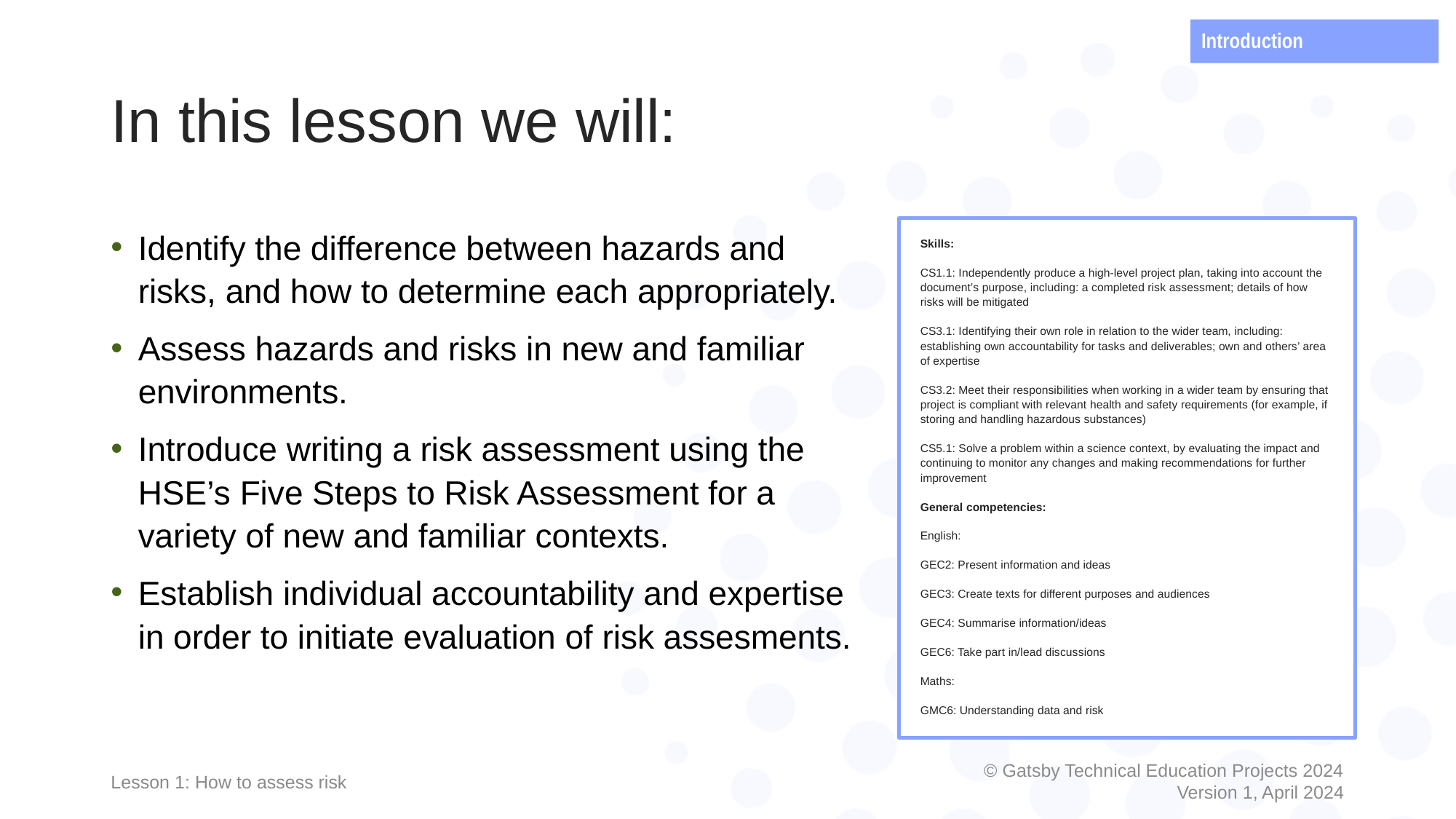

Introduction
# In this lesson we will:
Identify the difference between hazards and risks, and how to determine each appropriately.
Assess hazards and risks in new and familiar environments.
Introduce writing a risk assessment using the HSE’s Five Steps to Risk Assessment for a variety of new and familiar contexts.
Establish individual accountability and expertise in order to initiate evaluation of risk assesments.

Skills:
CS1.1: Independently produce a high-level project plan, taking into account the document’s purpose, including: a completed risk assessment; details of how risks will be mitigated
CS3.1: Identifying their own role in relation to the wider team, including: establishing own accountability for tasks and deliverables; own and others’ area of expertise
CS3.2: Meet their responsibilities when working in a wider team by ensuring that project is compliant with relevant health and safety requirements (for example, if storing and handling hazardous substances)
CS5.1: Solve a problem within a science context, by evaluating the impact and continuing to monitor any changes and making recommendations for further improvement
General competencies:
English:
GEC2: Present information and ideas
GEC3: Create texts for different purposes and audiences
GEC4: Summarise information/ideas
GEC6: Take part in/lead discussions
Maths:
GMC6: Understanding data and risk
Lesson 1: How to assess risk